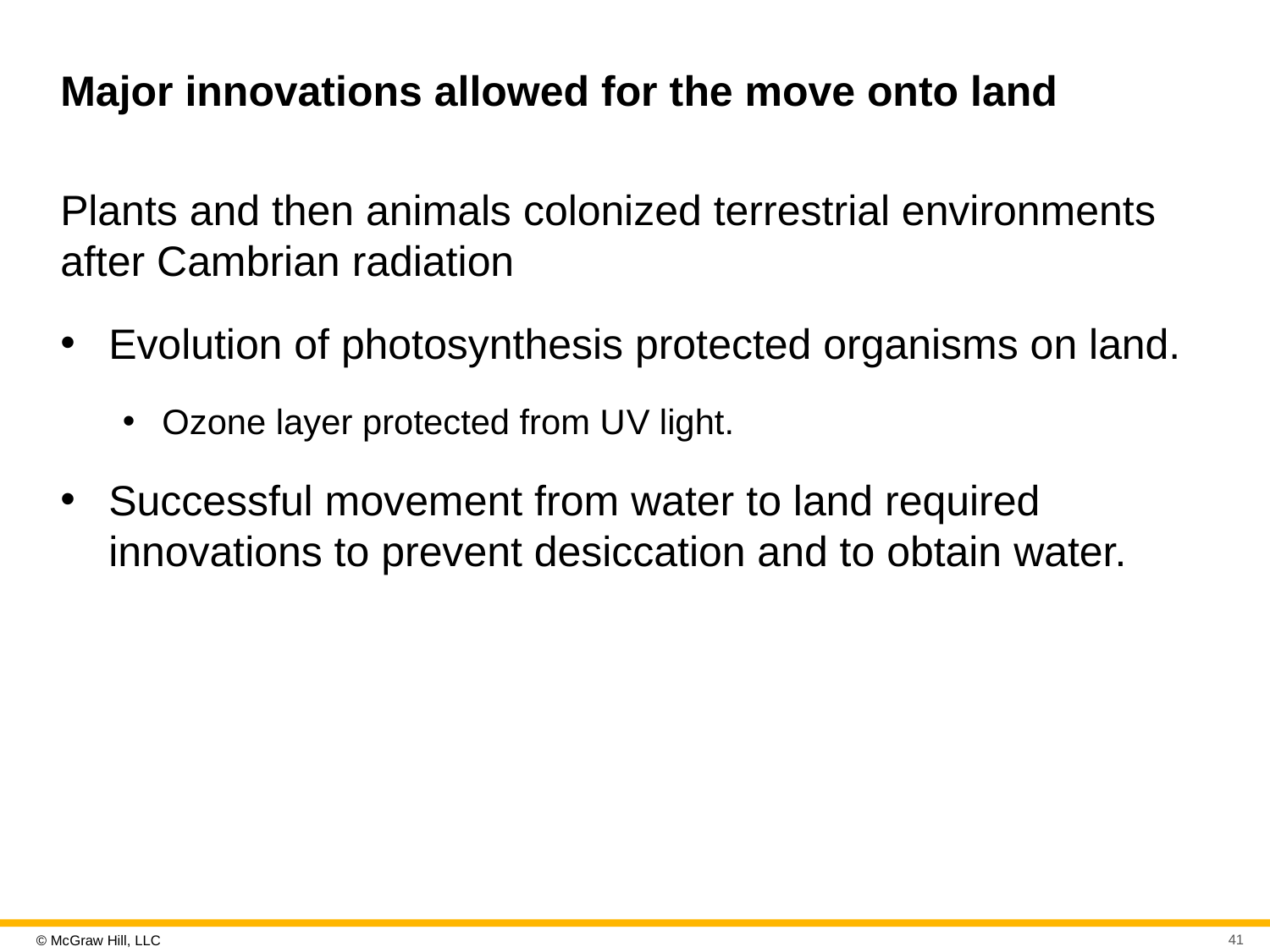

# Major innovations allowed for the move onto land
Plants and then animals colonized terrestrial environments after Cambrian radiation
Evolution of photosynthesis protected organisms on land.
Ozone layer protected from U V light.
Successful movement from water to land required innovations to prevent desiccation and to obtain water.
41